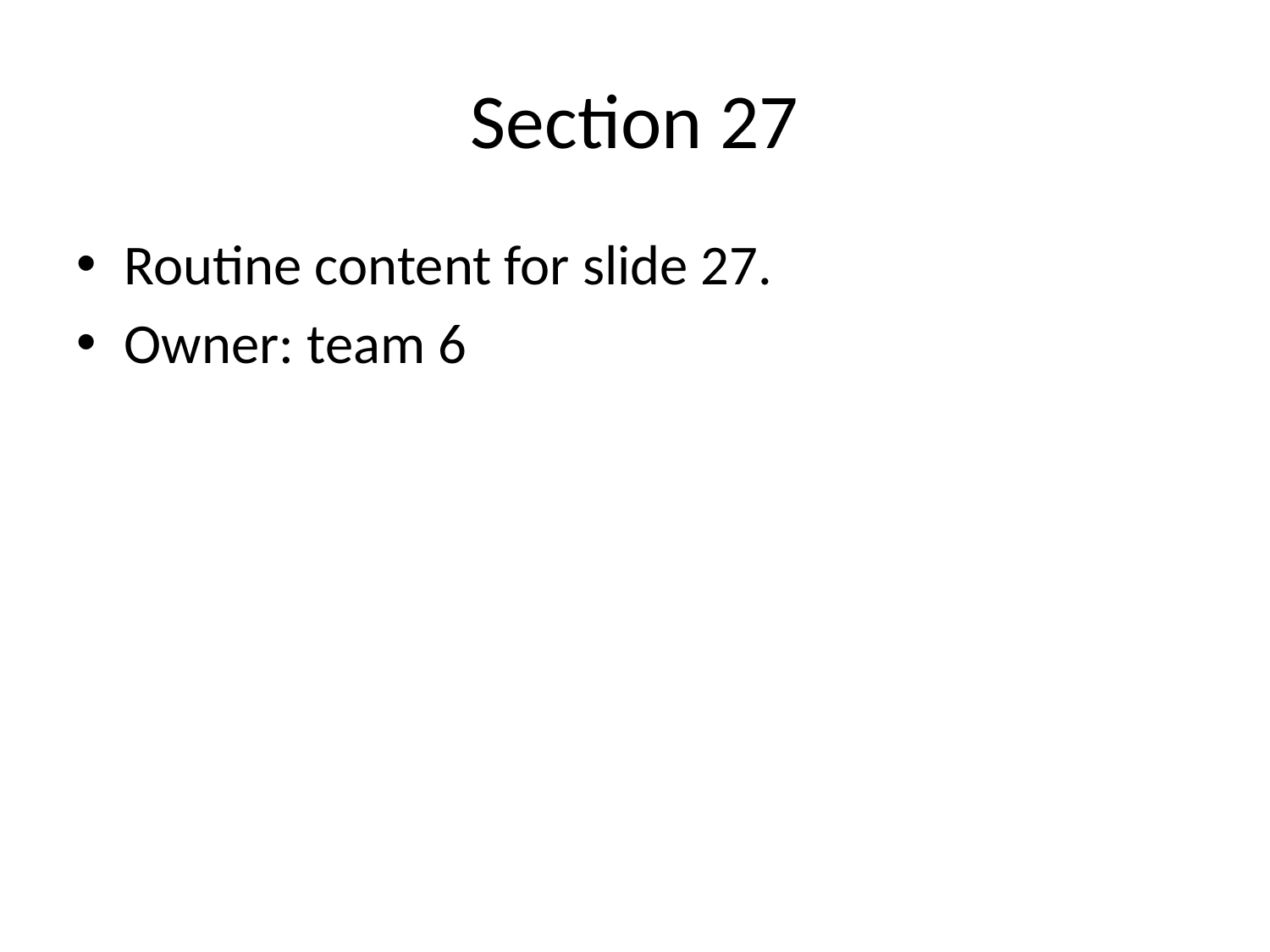

# Section 27
Routine content for slide 27.
Owner: team 6